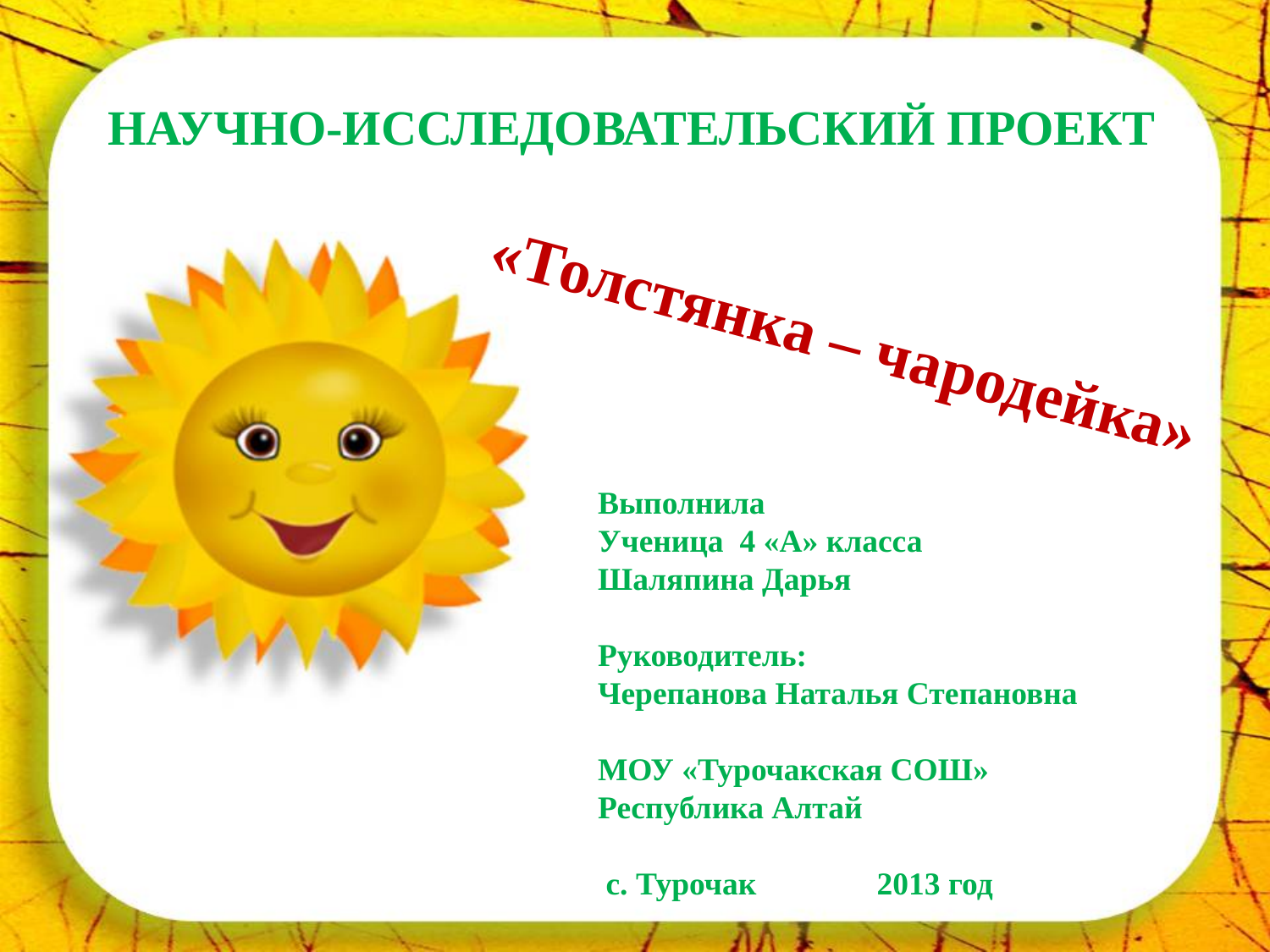

НАУЧНО-ИССЛЕДОВАТЕЛЬСКИЙ ПРОЕКТ
«Толстянка – чародейка»

Выполнила
Ученица  4 «А» класса
Шаляпина Дарья

Руководитель:
Черепанова Наталья Степановна

МОУ «Турочакская СОШ»
Республика Алтай

 с. Турочак               2013 год